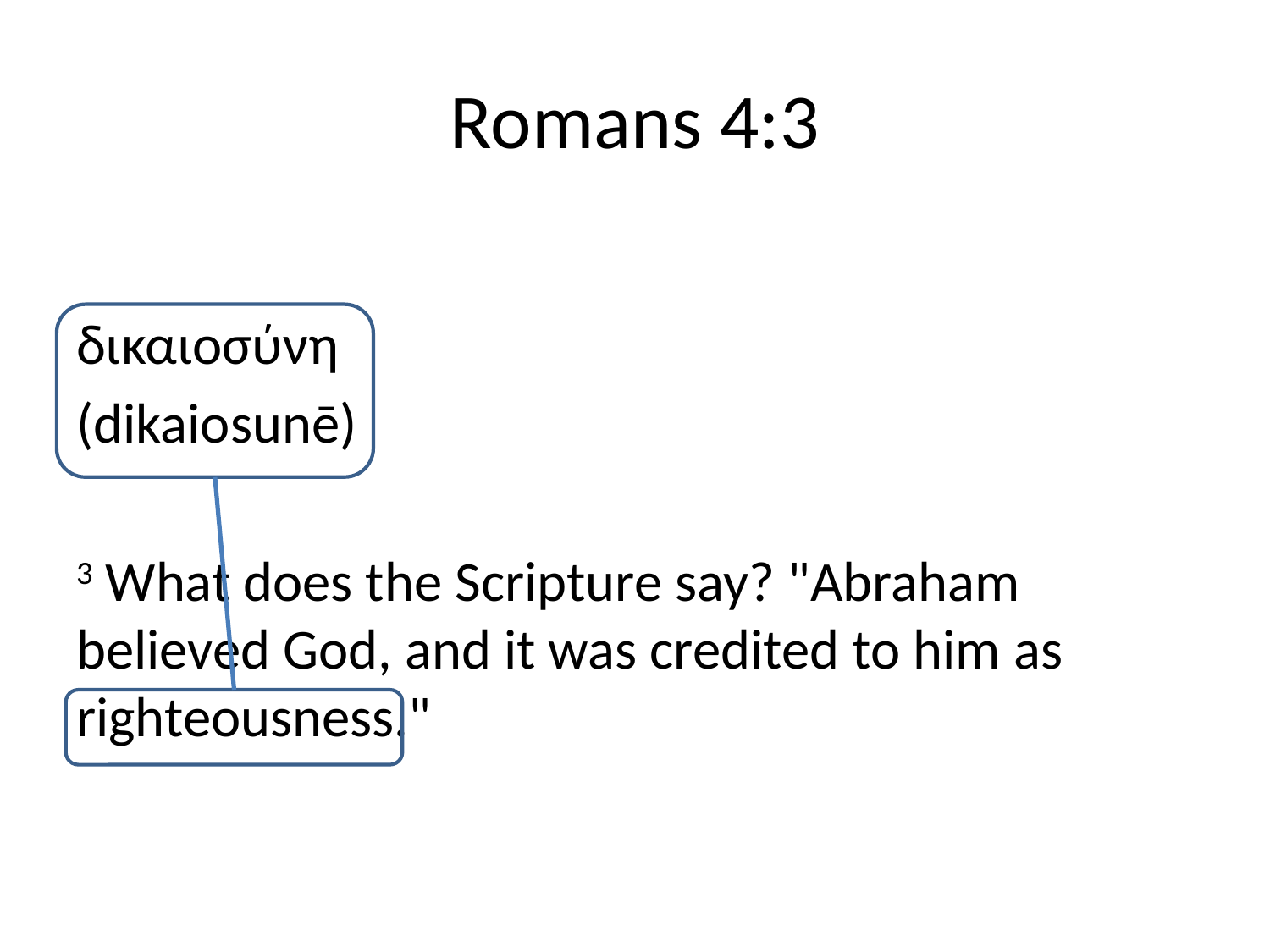

# Romans 4:3

δικαιοσύνη
(dikaiosunē)

3 What does the Scripture say? "Abraham believed God, and it was credited to him as righteousness."